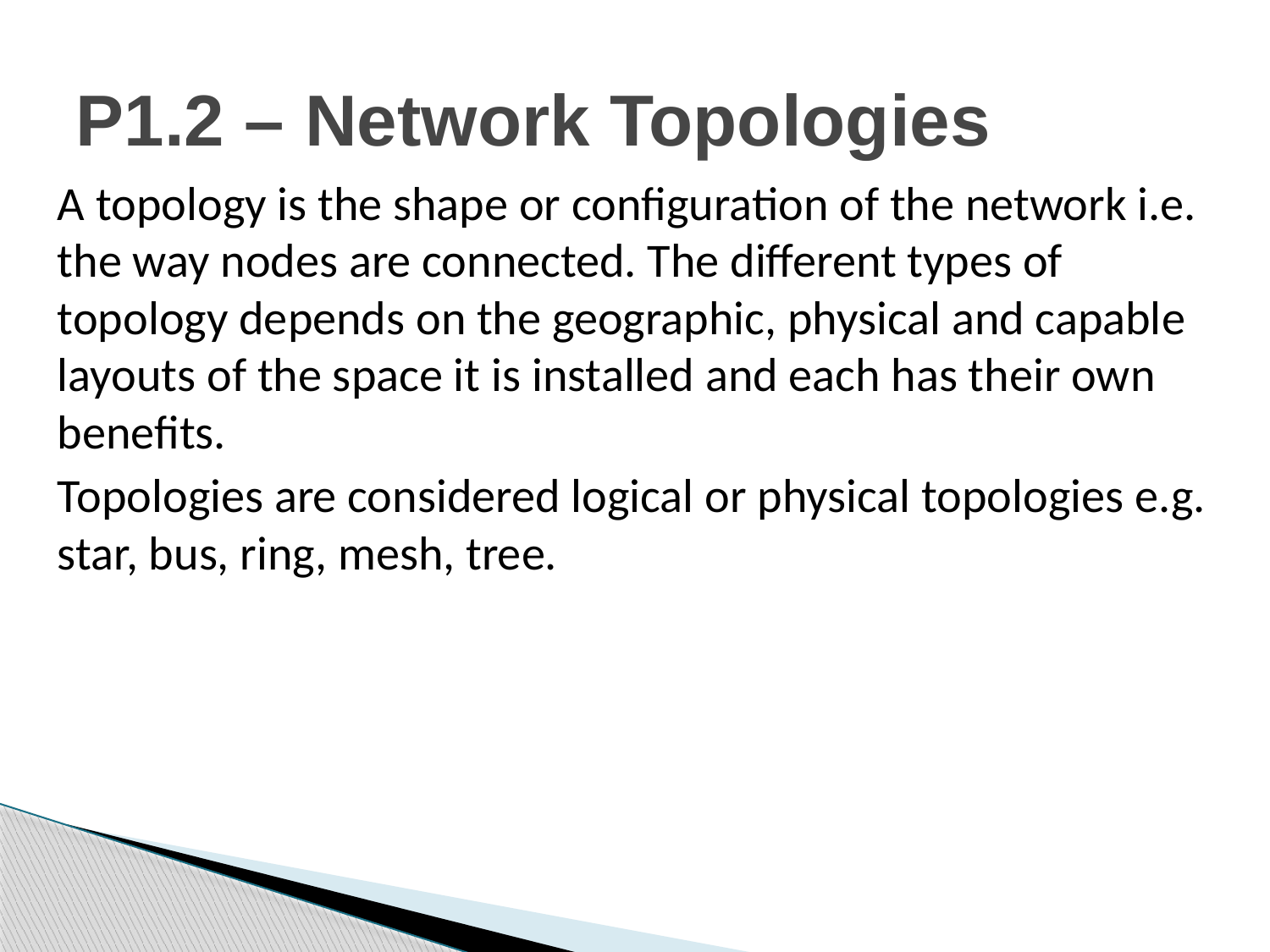

# P1.2 – Network Topologies
A topology is the shape or configuration of the network i.e. the way nodes are connected. The different types of topology depends on the geographic, physical and capable layouts of the space it is installed and each has their own benefits.
Topologies are considered logical or physical topologies e.g. star, bus, ring, mesh, tree.